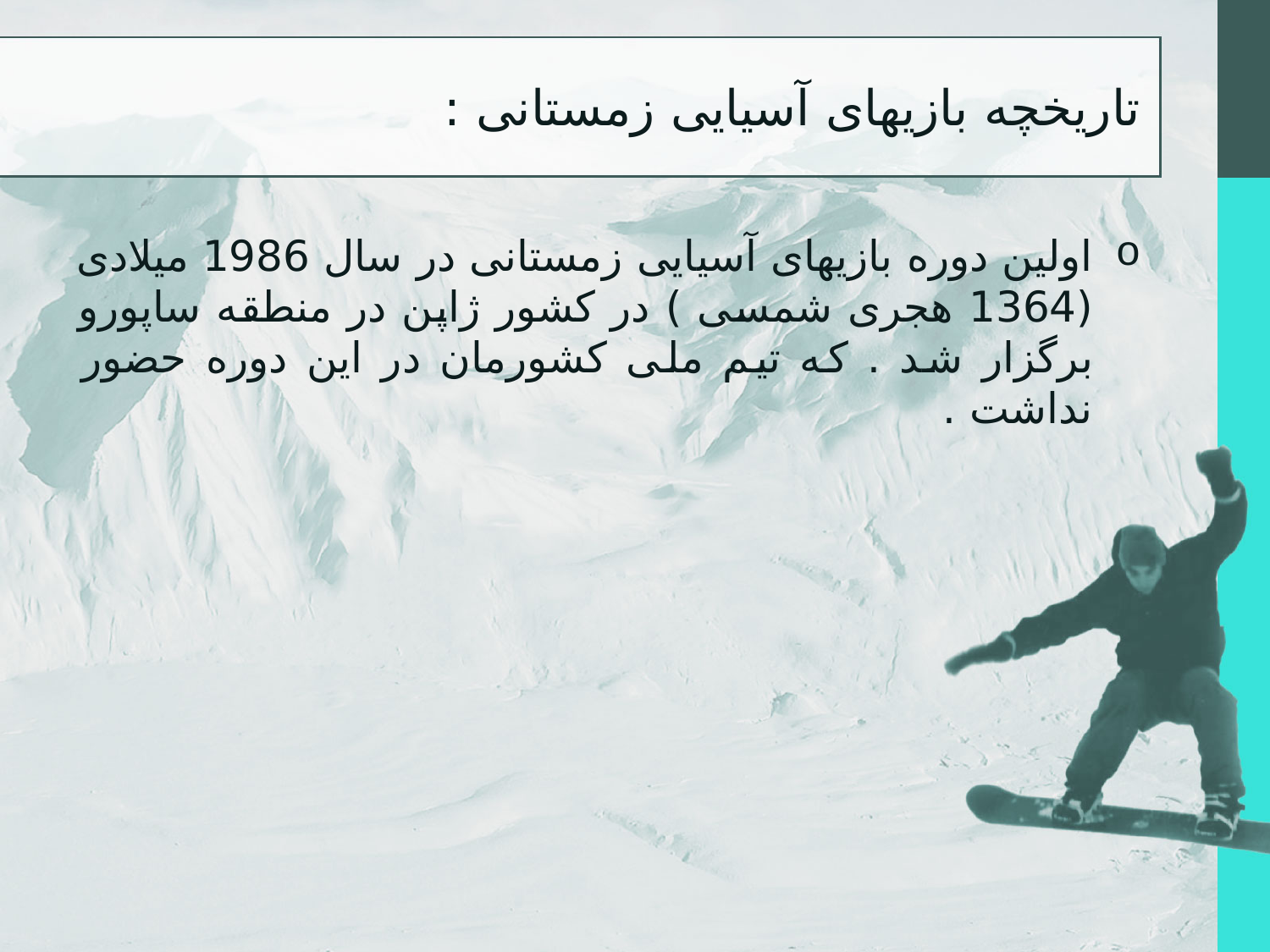

# تاریخچه بازیهای آسیایی زمستانی :
اولین دوره بازیهای آسیایی زمستانی در سال 1986 میلادی (1364 هجری شمسی ) در کشور ژاپن در منطقه ساپورو برگزار شد . که تیم ملی کشورمان در این دوره حضور نداشت .